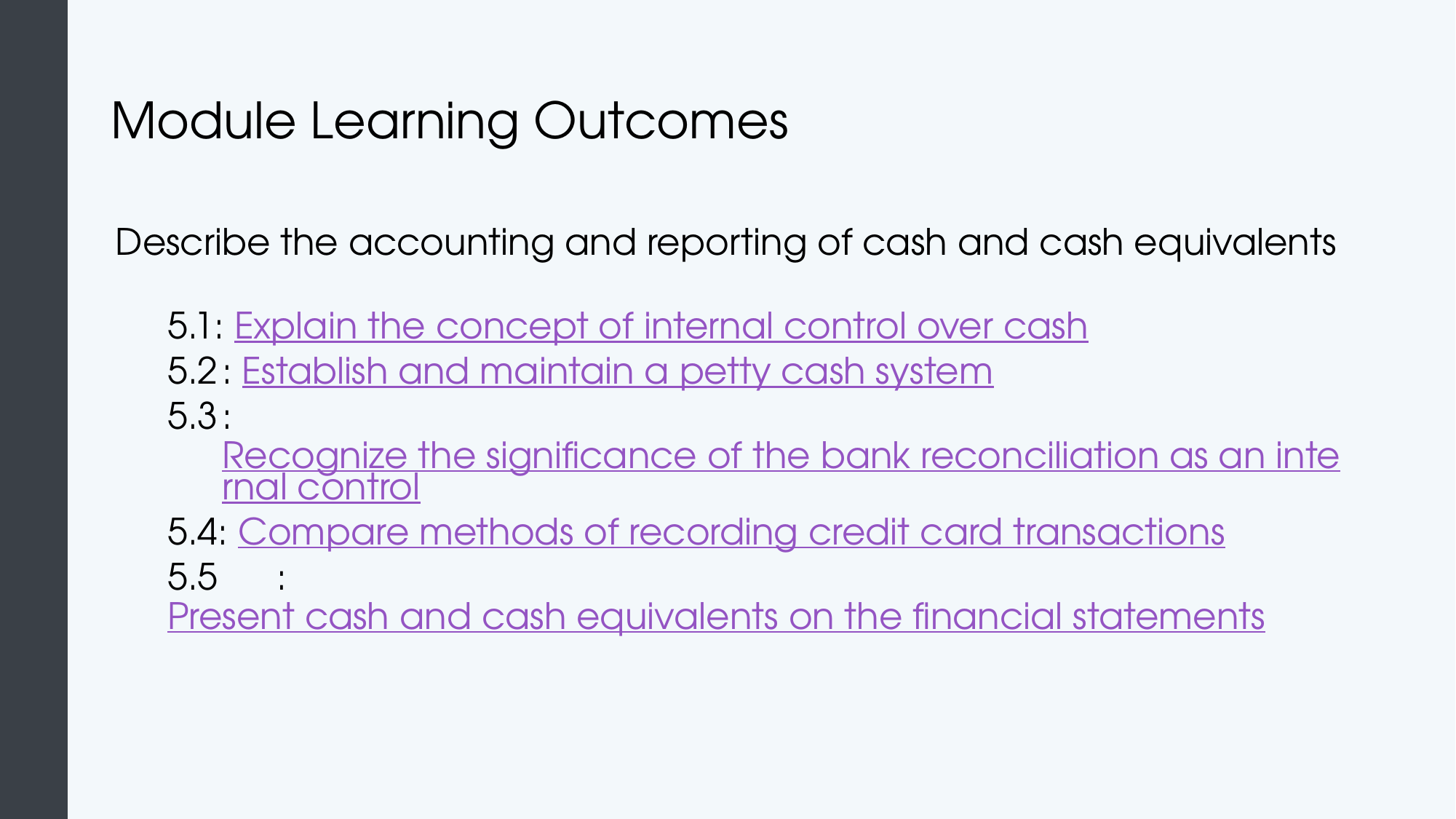

# Module Learning Outcomes
Describe the accounting and reporting of cash and cash equivalents
5.1: Explain the concept of internal control over cash
5.2	: Establish and maintain a petty cash system
5.3	: Recognize the significance of the bank reconciliation as an internal control
5.4: Compare methods of recording credit card transactions
5.5	: Present cash and cash equivalents on the financial statements